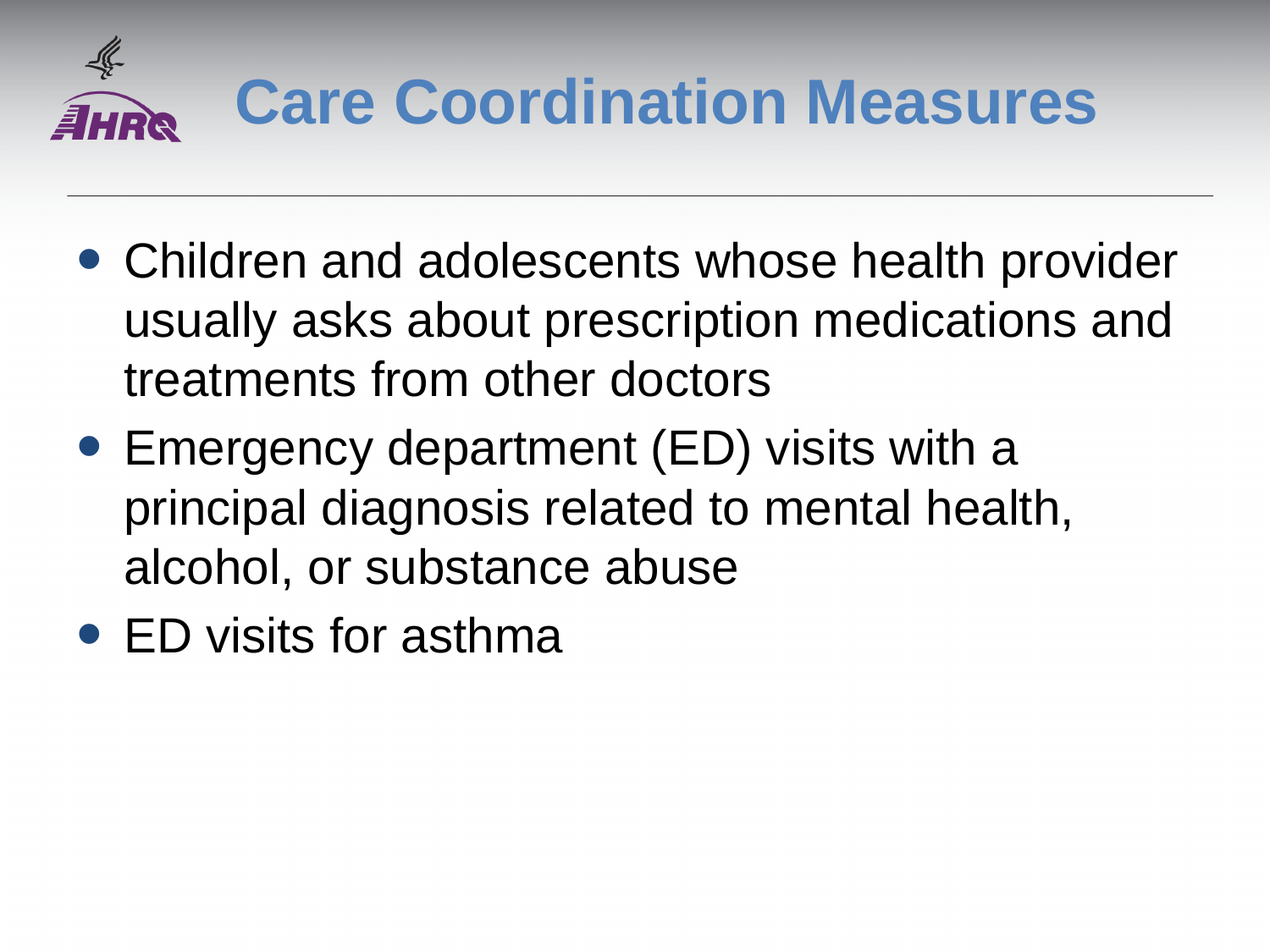

# Care Coordination Measures
Children and adolescents whose health provider usually asks about prescription medications and treatments from other doctors
Emergency department (ED) visits with a principal diagnosis related to mental health, alcohol, or substance abuse
ED visits for asthma